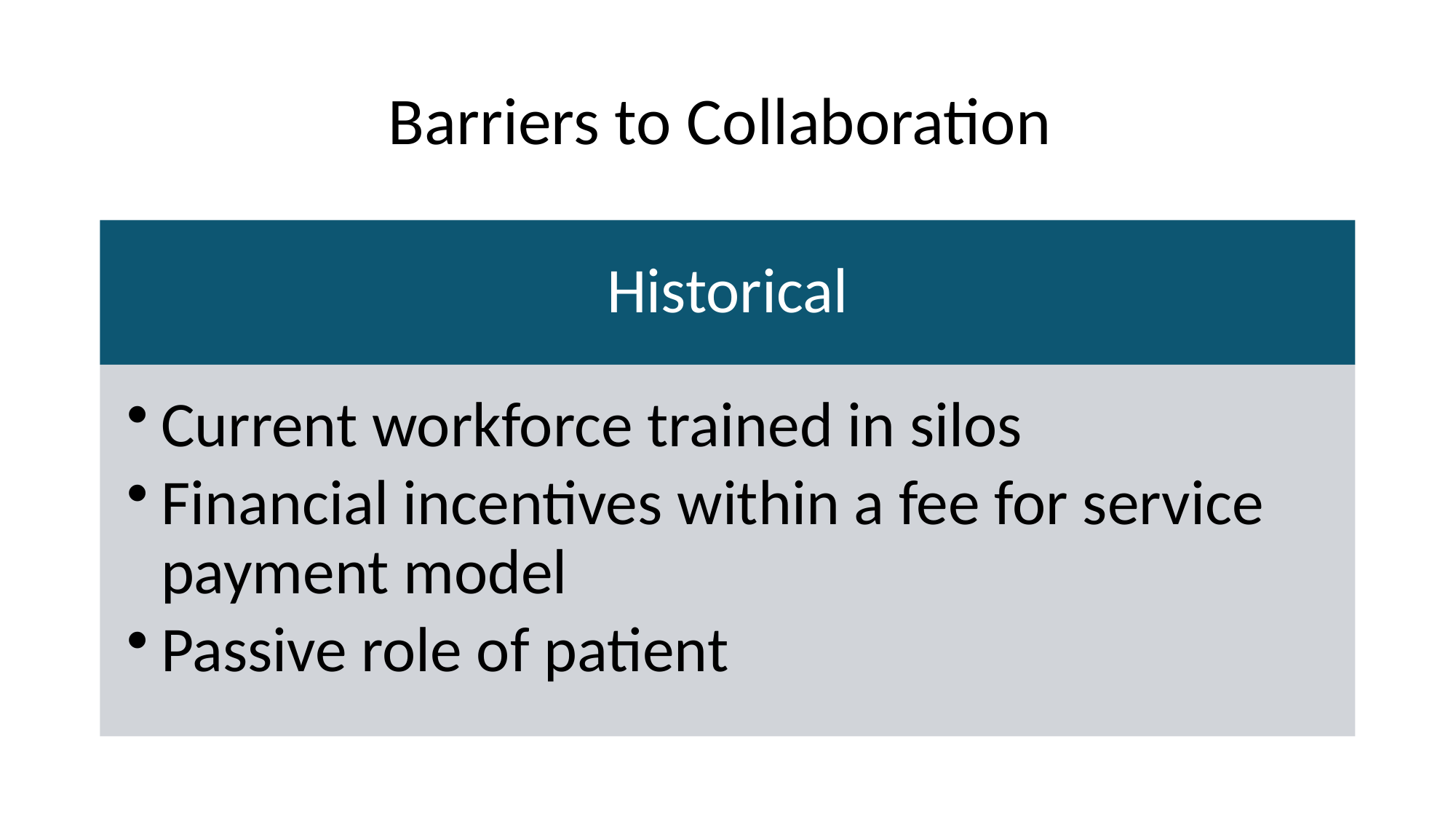

# Barriers to Collaboration
Historical
Current workforce trained in silos
Financial incentives within a fee for service payment model
Passive role of patient